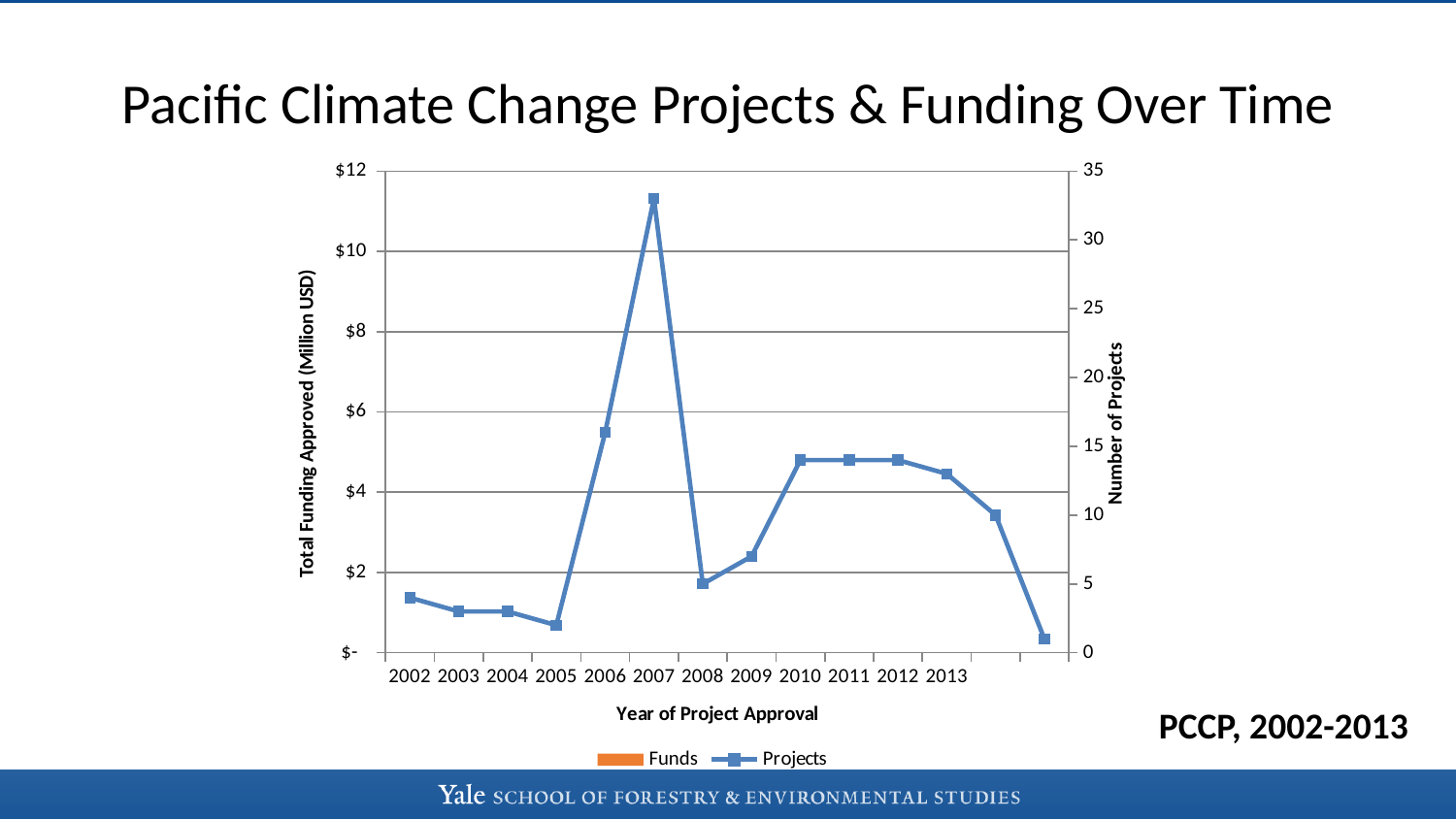

# Pacific Climate Change Projects & Funding Over Time

### Chart

| Category |  |  |
|---|---|---|
| 2002 | 3827650.0 | 4.0 |
| 2003 | 599790.0 | 3.0 |
| 2004 | 7700000.0 | 3.0 |
| 2005 | 605000.0 | 2.0 |
| 2006 | 115806507.0 | 16.0 |
| 2007 | 142920718.0 | 33.0 |
| 2008 | 26888272.0 | 5.0 |
| 2009 | 43981331.0 | 7.0 |
| 2010 | 52392623.0 | 14.0 |
| 2011 | 74238327.0 | 14.0 |
| 2012 | 99892106.0 | 14.0 |
| 2013 | 95913975.0 | 13.0 |
PCCP, 2002-2013